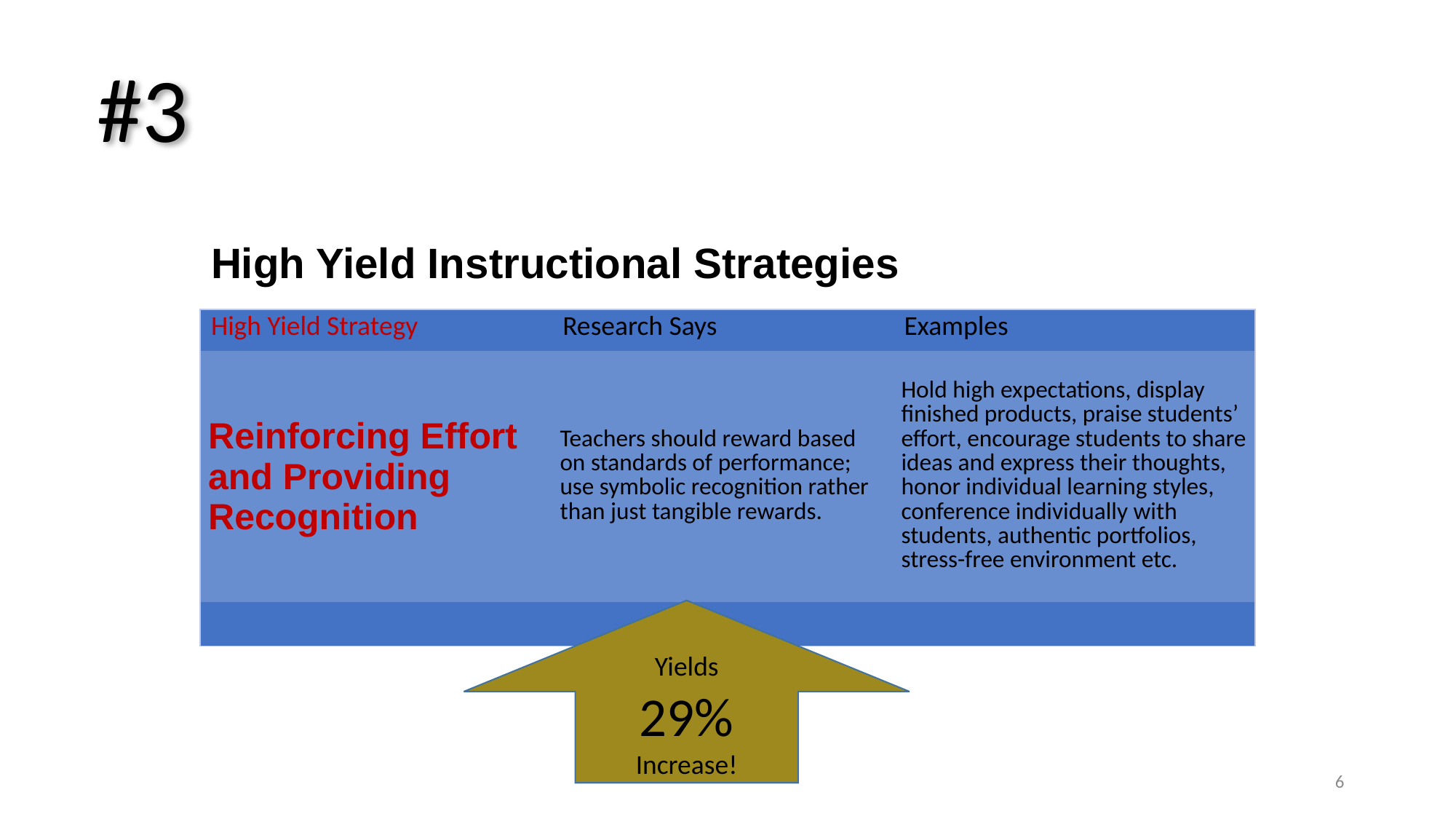

#3
High Yield Instructional Strategies

| High Yield Strategy | Research Says | Examples |
| --- | --- | --- |
| Reinforcing Effort and Providing Recognition | Teachers should reward based on standards of performance; use symbolic recognition rather than just tangible rewards. | Hold high expectations, display finished products, praise students’ effort, encourage students to share ideas and express their thoughts, honor individual learning styles, conference individually with students, authentic portfolios, stress-free environment etc. |
|  |  |  |
Yields
29%
Increase!
6